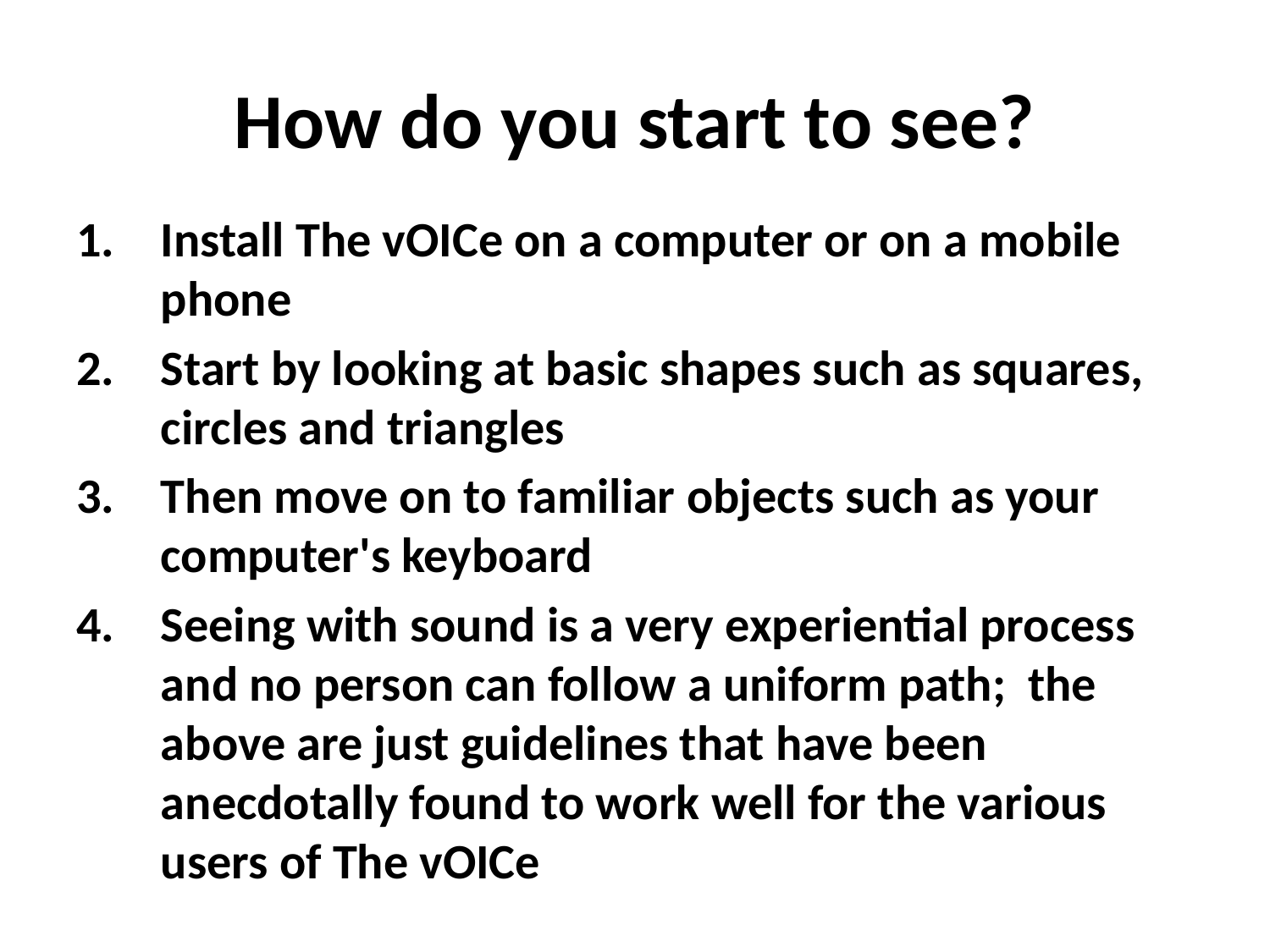

How do you start to see?
Install The vOICe on a computer or on a mobile phone
Start by looking at basic shapes such as squares, circles and triangles
Then move on to familiar objects such as your computer's keyboard
Seeing with sound is a very experiential process and no person can follow a uniform path;  the above are just guidelines that have been anecdotally found to work well for the various users of The vOICe